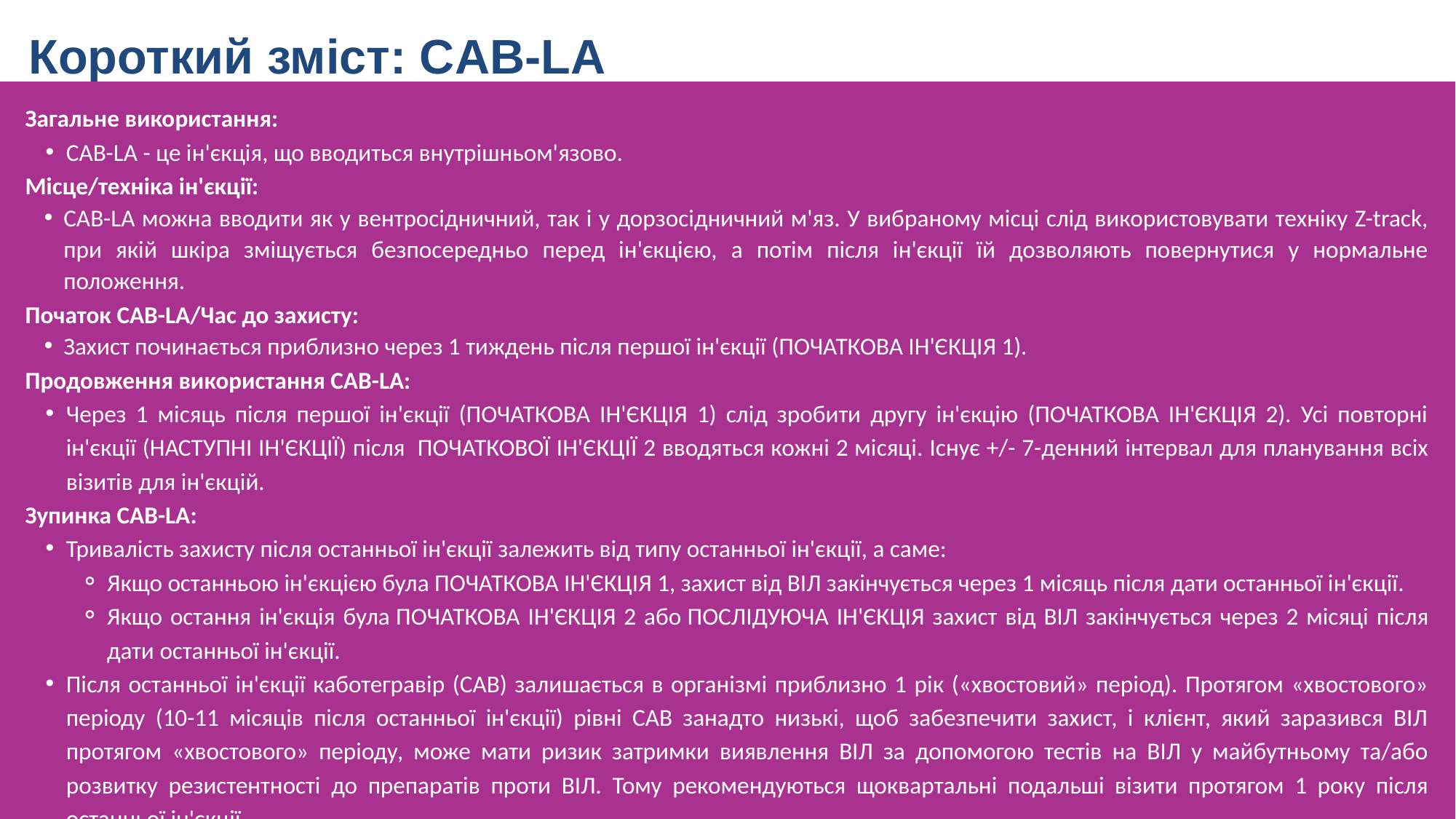

Короткий зміст: CAB-LA

Загальне використання:
CAB-LA - це ін'єкція, що вводиться внутрішньом'язово.
Місце/техніка ін'єкції:
CAB-LA можна вводити як у вентросідничний, так і у дорзосідничний м'яз. У вибраному місці слід використовувати техніку Z-track, при якій шкіра зміщується безпосередньо перед ін'єкцією, а потім після ін'єкції їй дозволяють повернутися у нормальне положення.
Початок CAB-LA/Час до захисту:
Захист починається приблизно через 1 тиждень після першої ін'єкції (ПОЧАТКОВА ІН'ЄКЦІЯ 1).
Продовження використання CAB-LA:
Через 1 місяць після першої ін'єкції (ПОЧАТКОВА ІН'ЄКЦІЯ 1) слід зробити другу ін'єкцію (ПОЧАТКОВА ІН'ЄКЦІЯ 2). Усі повторні ін'єкції (НАСТУПНІ ІН'ЄКЦІЇ) після  ПОЧАТКОВОЇ ІН'ЄКЦІЇ 2 вводяться кожні 2 місяці. Існує +/- 7-денний інтервал для планування всіх візитів для ін'єкцій.
Зупинка CAB-LA:
Тривалість захисту після останньої ін'єкції залежить від типу останньої ін'єкції, а саме:
Якщо останньою ін'єкцією була ПОЧАТКОВА ІН'ЄКЦІЯ 1, захист від ВІЛ закінчується через 1 місяць після дати останньої ін'єкції.
Якщо остання ін'єкція була ПОЧАТКОВА ІН'ЄКЦІЯ 2 або ПОСЛІДУЮЧА ІН'ЄКЦІЯ захист від ВІЛ закінчується через 2 місяці після дати останньої ін'єкції.
Після останньої ін'єкції каботегравір (CAB) залишається в організмі приблизно 1 рік («хвостовий» період). Протягом «хвостового» періоду (10-11 місяців після останньої ін'єкції) рівні CAB занадто низькі, щоб забезпечити захист, і клієнт, який заразився ВІЛ протягом «хвостового» періоду, може мати ризик затримки виявлення ВІЛ за допомогою тестів на ВІЛ у майбутньому та/або розвитку резистентності до препаратів проти ВІЛ. Тому рекомендуються щоквартальні подальші візити протягом 1 року після останньої ін'єкції.